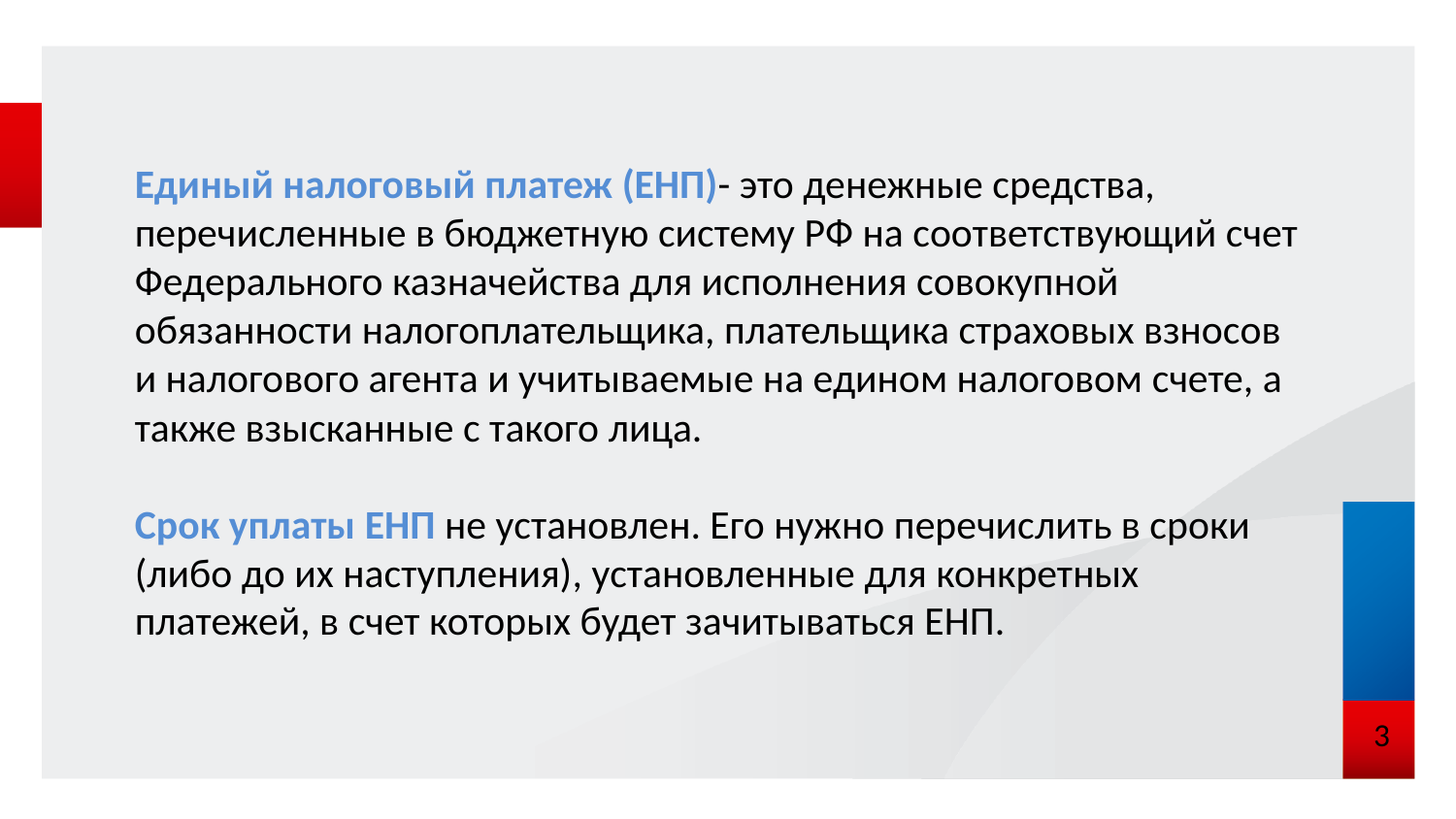

Единый налоговый платеж (ЕНП)- это денежные средства, перечисленные в бюджетную систему РФ на соответствующий счет Федерального казначейства для исполнения совокупной обязанности налогоплательщика, плательщика страховых взносов и налогового агента и учитываемые на едином налоговом счете, а также взысканные с такого лица.

Срок уплаты ЕНП не установлен. Его нужно перечислить в сроки (либо до их наступления), установленные для конкретных платежей, в счет которых будет зачитываться ЕНП.

 3